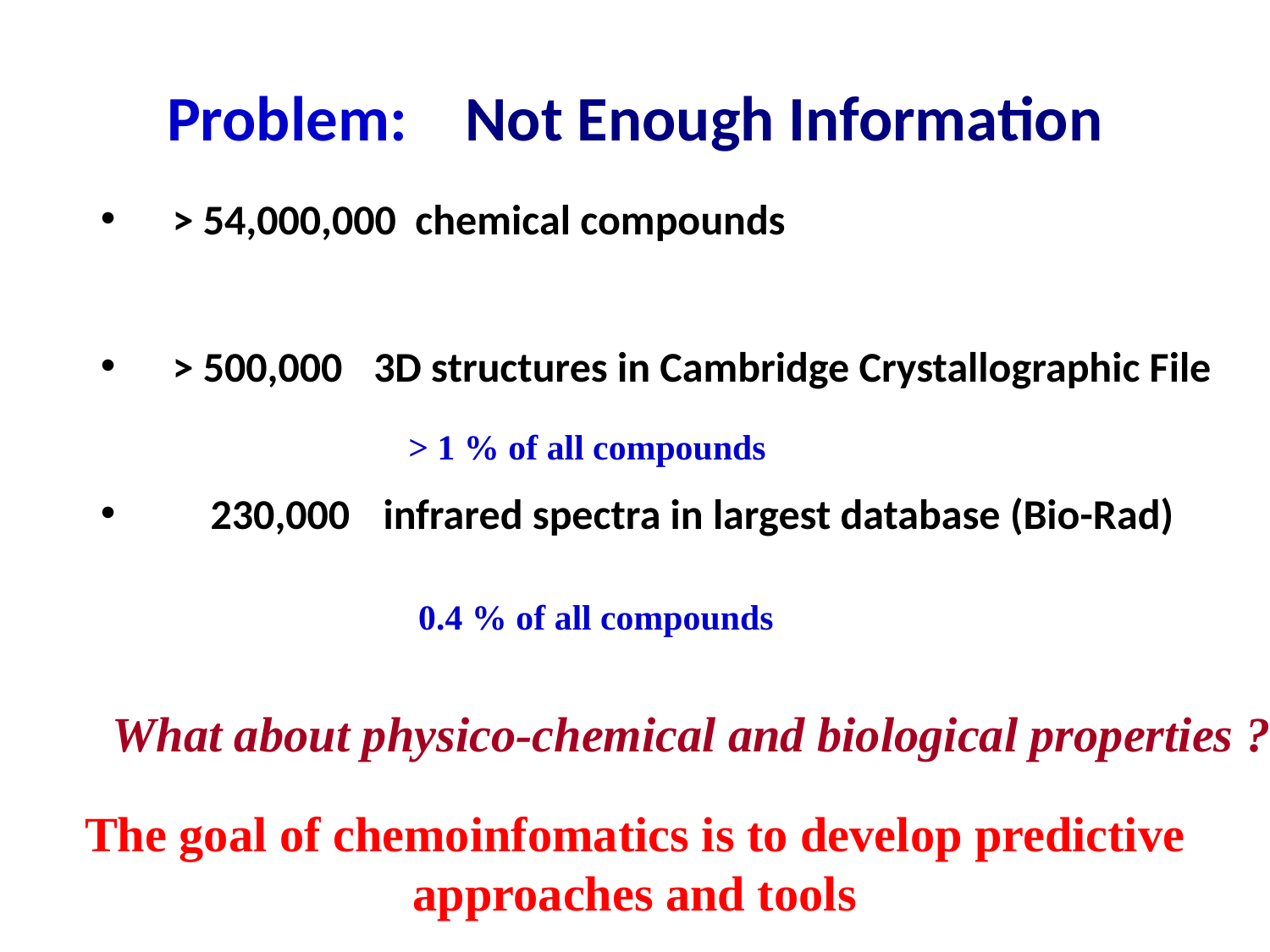

# Problem:    Not Enough Information
      > 54,000,000  chemical compounds

      > 500,000	  3D structures in Cambridge Crystallographic File

          230,000	   infrared spectra in largest database (Bio-Rad)
> 1 % of all compounds
0.4 % of all compounds
What about physico-chemical and biological properties ?
The goal of chemoinfomatics is to develop predictive approaches and tools